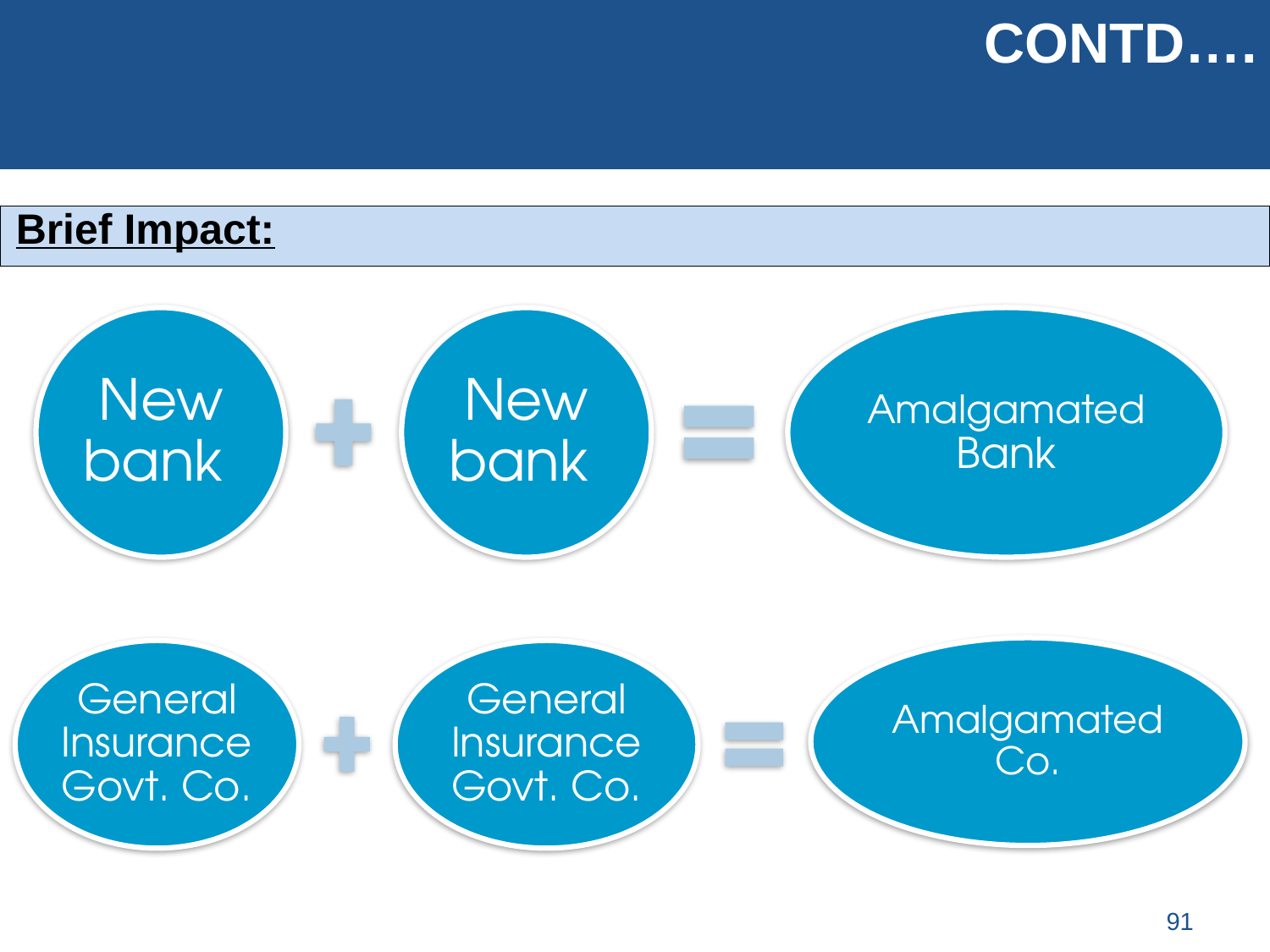

Contd….
| Brief Impact: |
| --- |
New bank

New bank

Amalgamated Bank
General Insurance Govt. Co.

General Insurance Govt. Co.

Amalgamated Co.
91